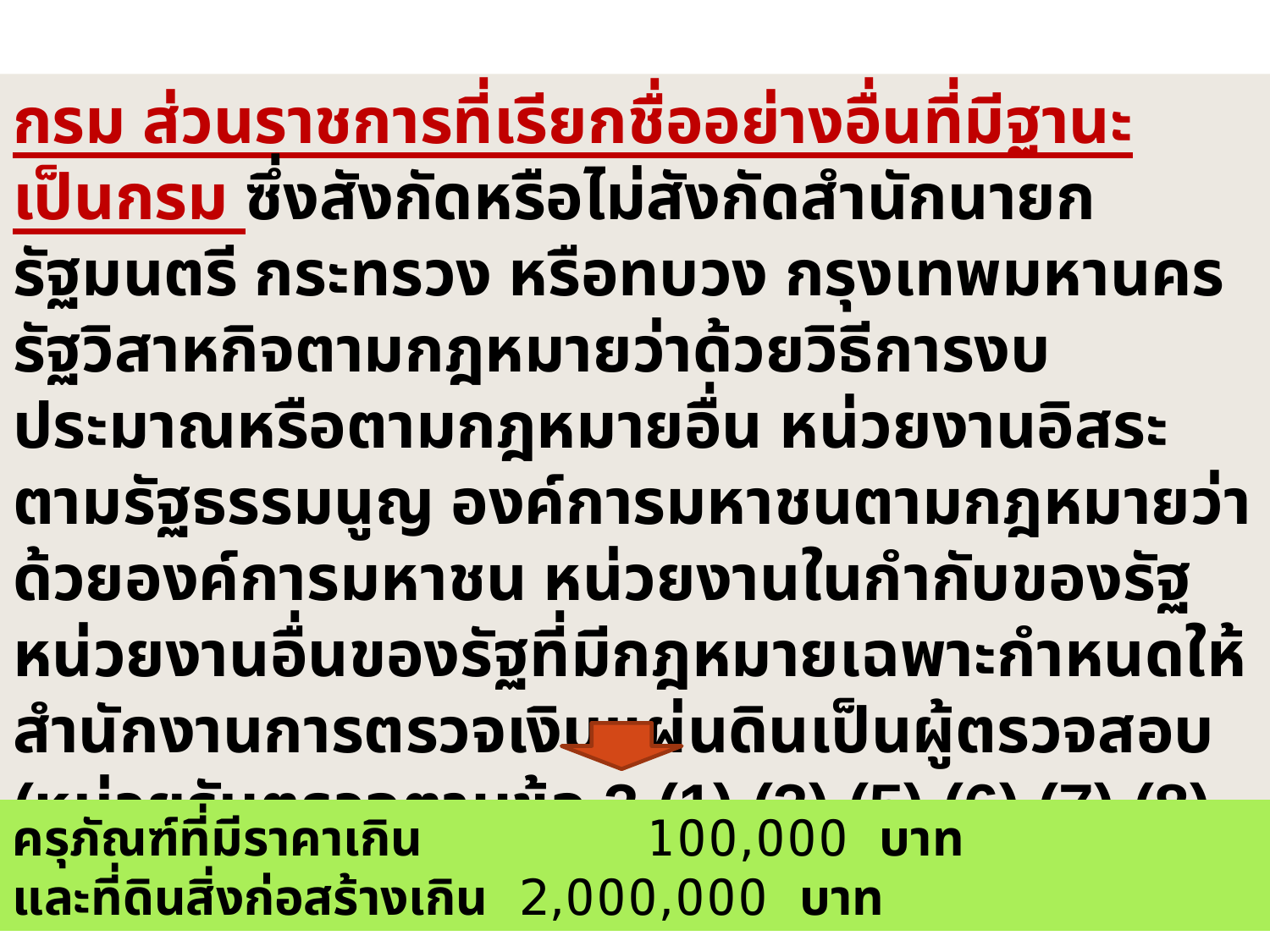

กรม ส่วนราชการที่เรียกชื่ออย่างอื่นที่มีฐานะเป็นกรม ซึ่งสังกัดหรือไม่สังกัดสำนักนายกรัฐมนตรี กระทรวง หรือทบวง กรุงเทพมหานคร รัฐวิสาหกิจตามกฎหมายว่าด้วยวิธีการงบประมาณหรือตามกฎหมายอื่น หน่วยงานอิสระตามรัฐธรรมนูญ องค์การมหาชนตามกฎหมายว่าด้วยองค์การมหาชน หน่วยงานในกำกับของรัฐ หน่วยงานอื่นของรัฐที่มีกฎหมายเฉพาะกำหนดให้สำนักงานการตรวจเงินแผ่นดินเป็นผู้ตรวจสอบ
(หน่วยรับตรวจตามข้อ 3 (1) (3) (5) (6) (7) (8) และ (9)

ครุภัณฑ์ที่มีราคาเกิน 		100,000  บาท
และที่ดินสิ่งก่อสร้างเกิน	2,000,000  บาท